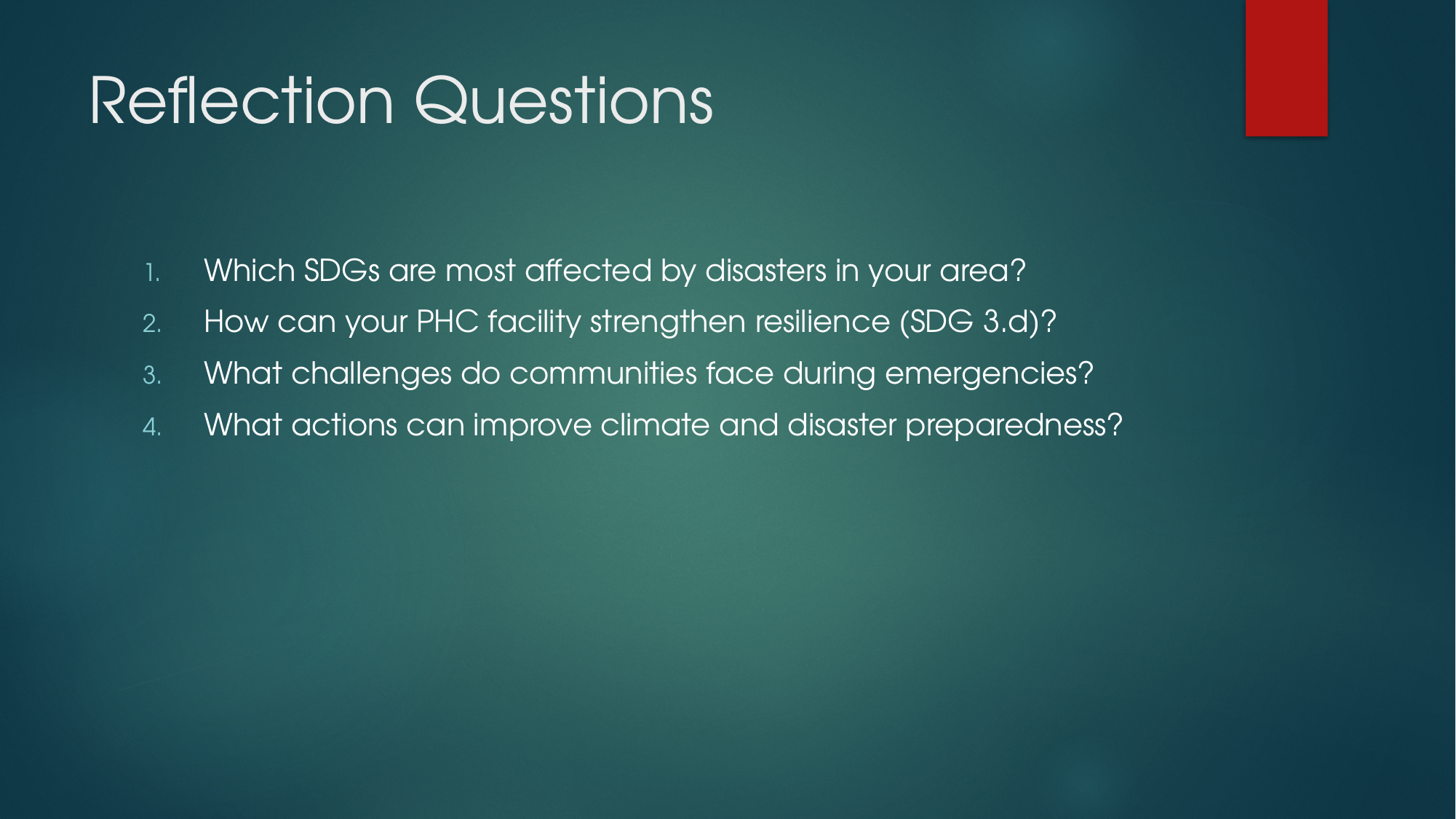

# Reflection Questions
Which SDGs are most affected by disasters in your area?
How can your PHC facility strengthen resilience (SDG 3.d)?
What challenges do communities face during emergencies?
What actions can improve climate and disaster preparedness?